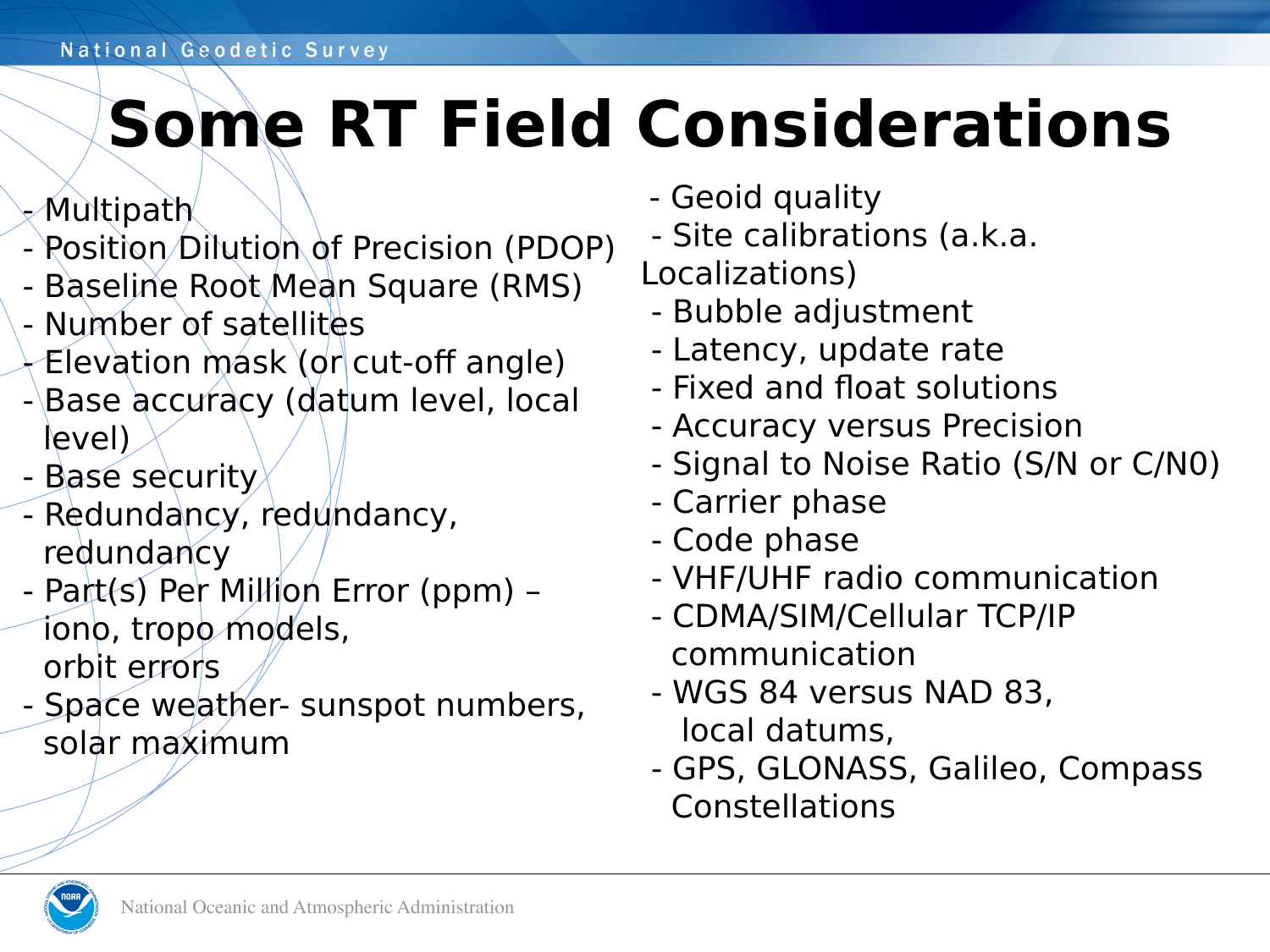

# Some RT Field Considerations
 - Geoid quality
 - Site calibrations (a.k.a. Localizations)
 - Bubble adjustment
 - Latency, update rate
 - Fixed and float solutions
 - Accuracy versus Precision
 - Signal to Noise Ratio (S/N or C/N0)
 - Carrier phase
 - Code phase
 - VHF/UHF radio communication
 - CDMA/SIM/Cellular TCP/IP
   communication
 - WGS 84 versus NAD 83,
    local datums,
 - GPS, GLONASS, Galileo, Compass
   Constellations
 - Multipath
 - Position Dilution of Precision (PDOP)
 - Baseline Root Mean Square (RMS)
 - Number of satellites
 - Elevation mask (or cut-off angle)
 - Base accuracy (datum level, local
   level)
 - Base security
 - Redundancy, redundancy,
   redundancy
 - Part(s) Per Million Error (ppm) –
   iono, tropo models,
   orbit errors
 - Space weather- sunspot numbers,
   solar maximum